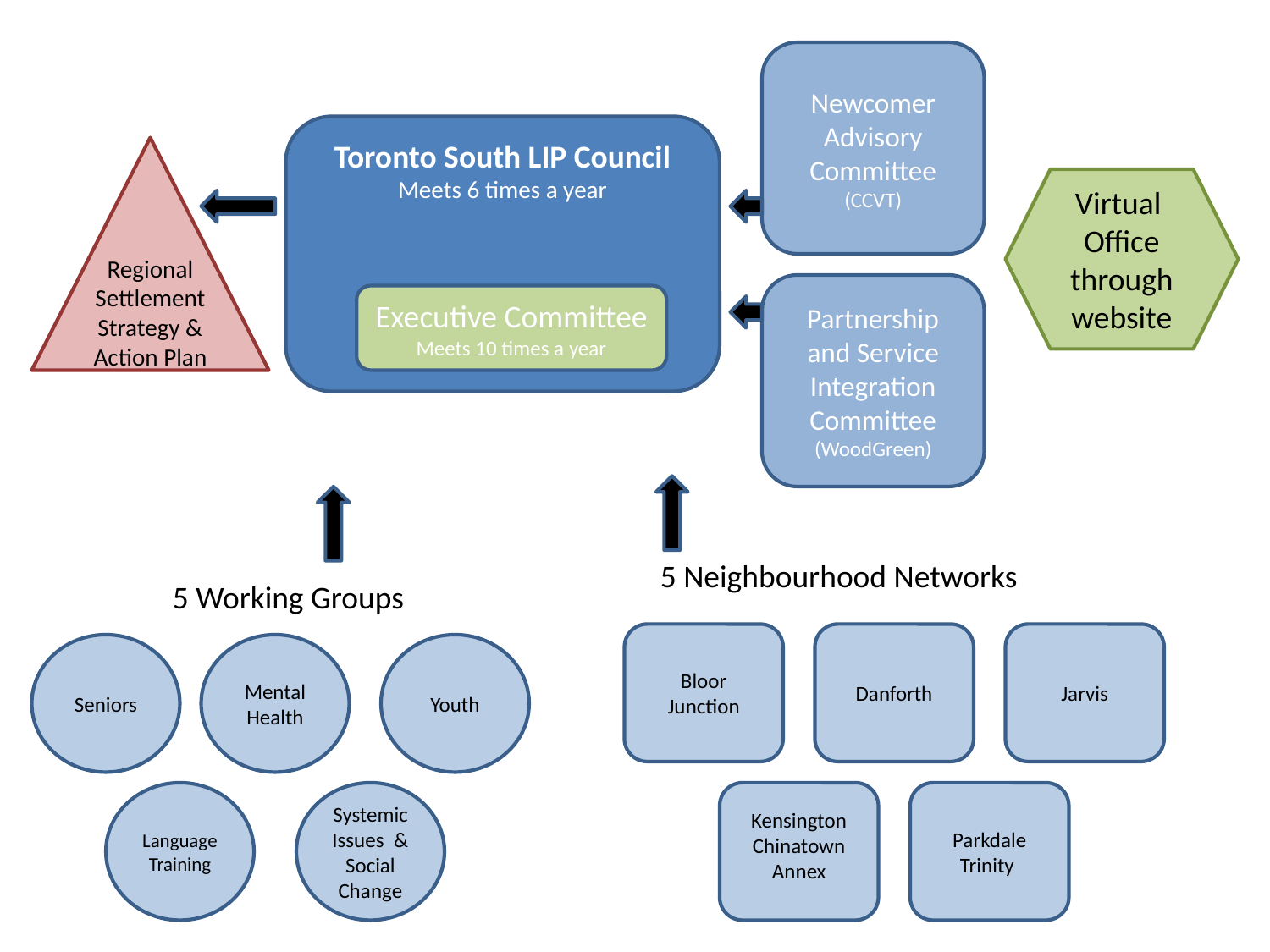

Newcomer Advisory Committee
(CCVT)
Toronto South LIP Council
Meets 6 times a year
Executive Committee
Meets 10 times a year
Regional Settlement Strategy & Action Plan
Virtual
Office through website

Partnership and Service Integration Committee
(WoodGreen)

5 Neighbourhood Networks
5 Working Groups
Bloor Junction
Danforth
Jarvis

Kensington Chinatown Annex
Parkdale Trinity
Seniors
Mental Health
Youth
Language Training
Systemic Issues  & Social Change